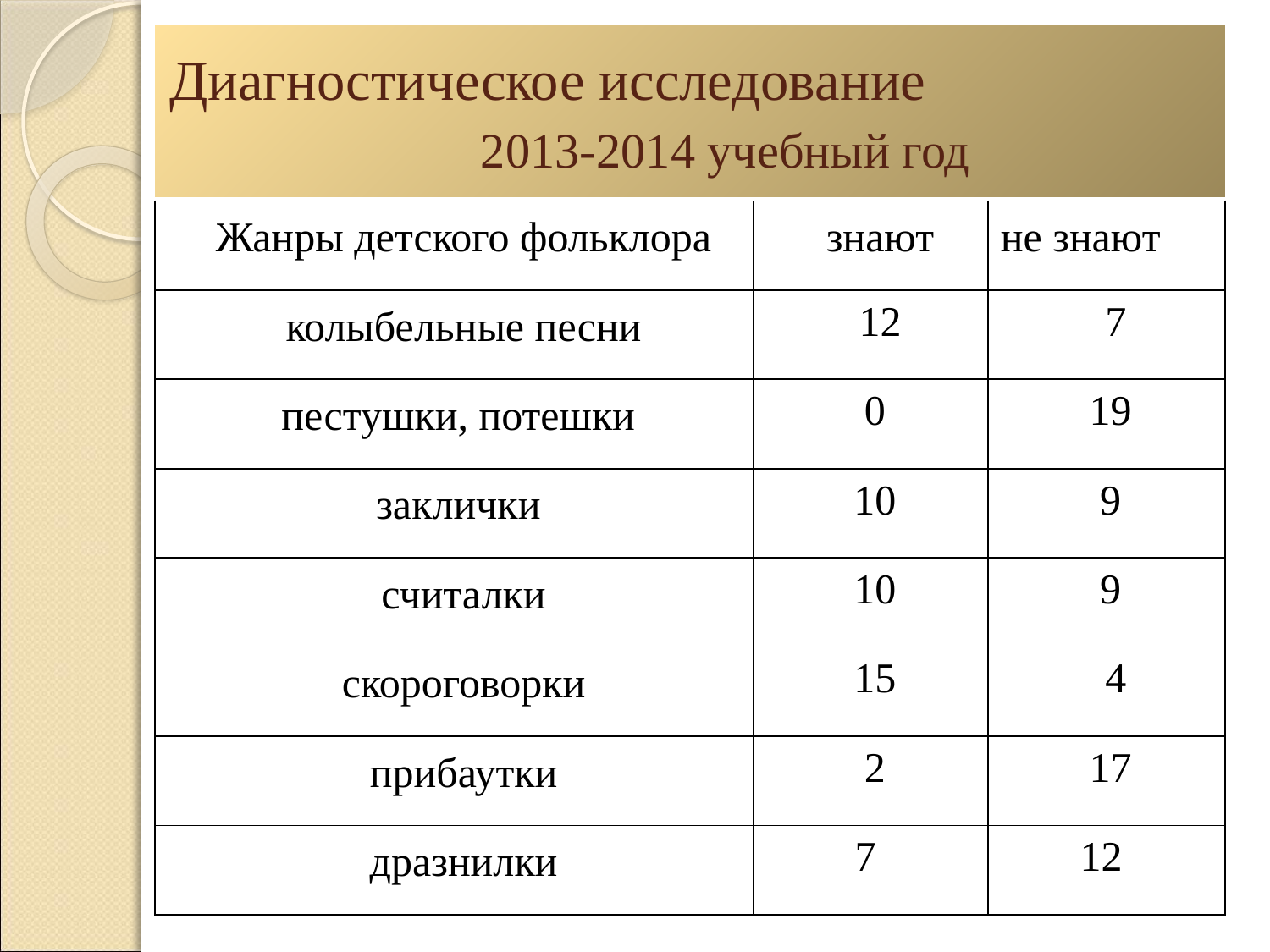

# Диагностическое исследование                          2013-2014 учебный год
| Жанры детского фольклора | знают | не знают |
| --- | --- | --- |
| колыбельные песни | 12 | 7 |
| пестушки, потешки | 0 | 19 |
| заклички | 10 | 9 |
| считалки | 10 | 9 |
| скороговорки | 15 | 4 |
| прибаутки | 2 | 17 |
| дразнилки | 7 | 12 |